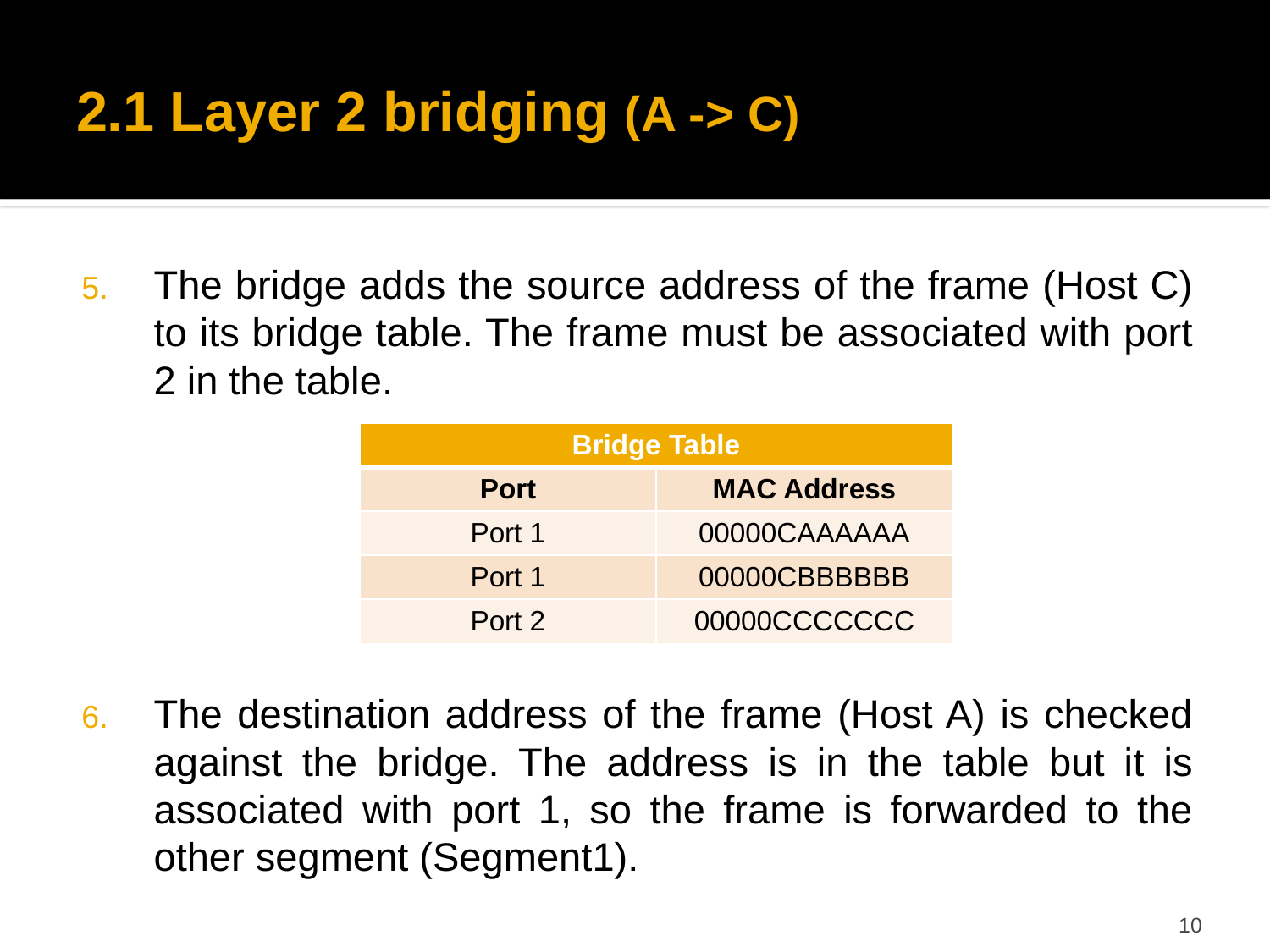

# 2.1 Layer 2 bridging (A -> C)
The bridge adds the source address of the frame (Host C) to its bridge table. The frame must be associated with port 2 in the table.

The destination address of the frame (Host A) is checked against the bridge. The address is in the table but it is associated with port 1, so the frame is forwarded to the other segment (Segment1).
| Bridge Table |  |
| --- | --- |
| Port | MAC Address |
| Port 1 | 00000CAAAAAA |
| Port 1 | 00000CBBBBBB |
| Port 2 | 00000CCCCCCC |
10